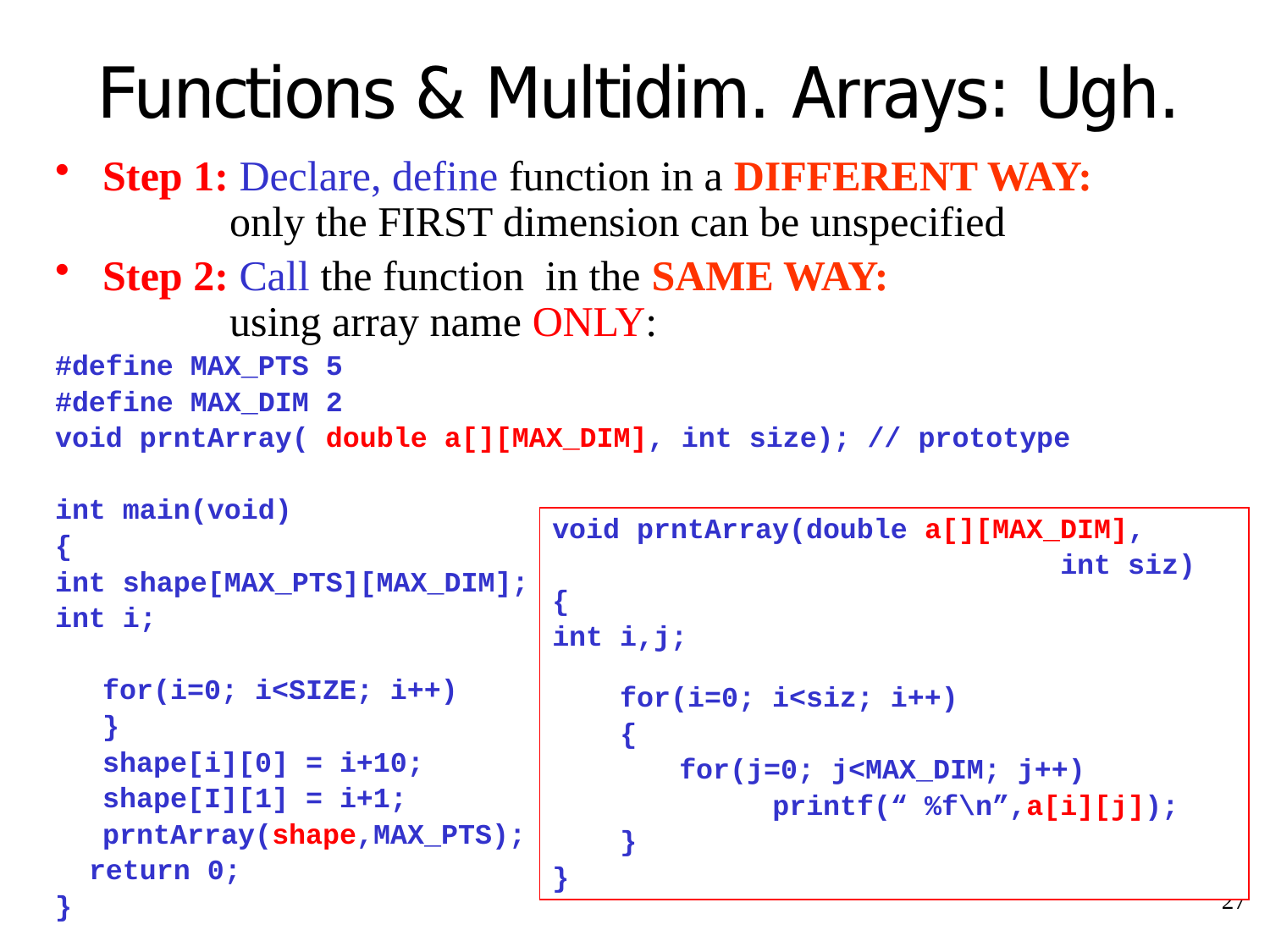

# Functions & Multidim. Arrays: Ugh.
Step 1: Declare, define function in a DIFFERENT WAY:
	only the FIRST dimension can be unspecified
Step 2: Call the function  in the SAME WAY:
	using array name ONLY:
#define MAX_PTS 5
#define MAX_DIM 2
void prntArray( double a[][MAX_DIM], int size); // prototype

int main(void)
{
int shape[MAX_PTS][MAX_DIM];
int i;

	for(i=0; i<SIZE; i++)
	}
	shape[i][0] = i+10;
	shape[I][1] = i+1;
	prntArray(shape,MAX_PTS);
  return 0;
}
void prntArray(double a[][MAX_DIM],
				int siz)
{
int i,j;
    for(i=0; i<siz; i++)
    {
	for(j=0; j<MAX_DIM; j++)
             printf(“ %f\n”,a[i][j]);
    }
}
27